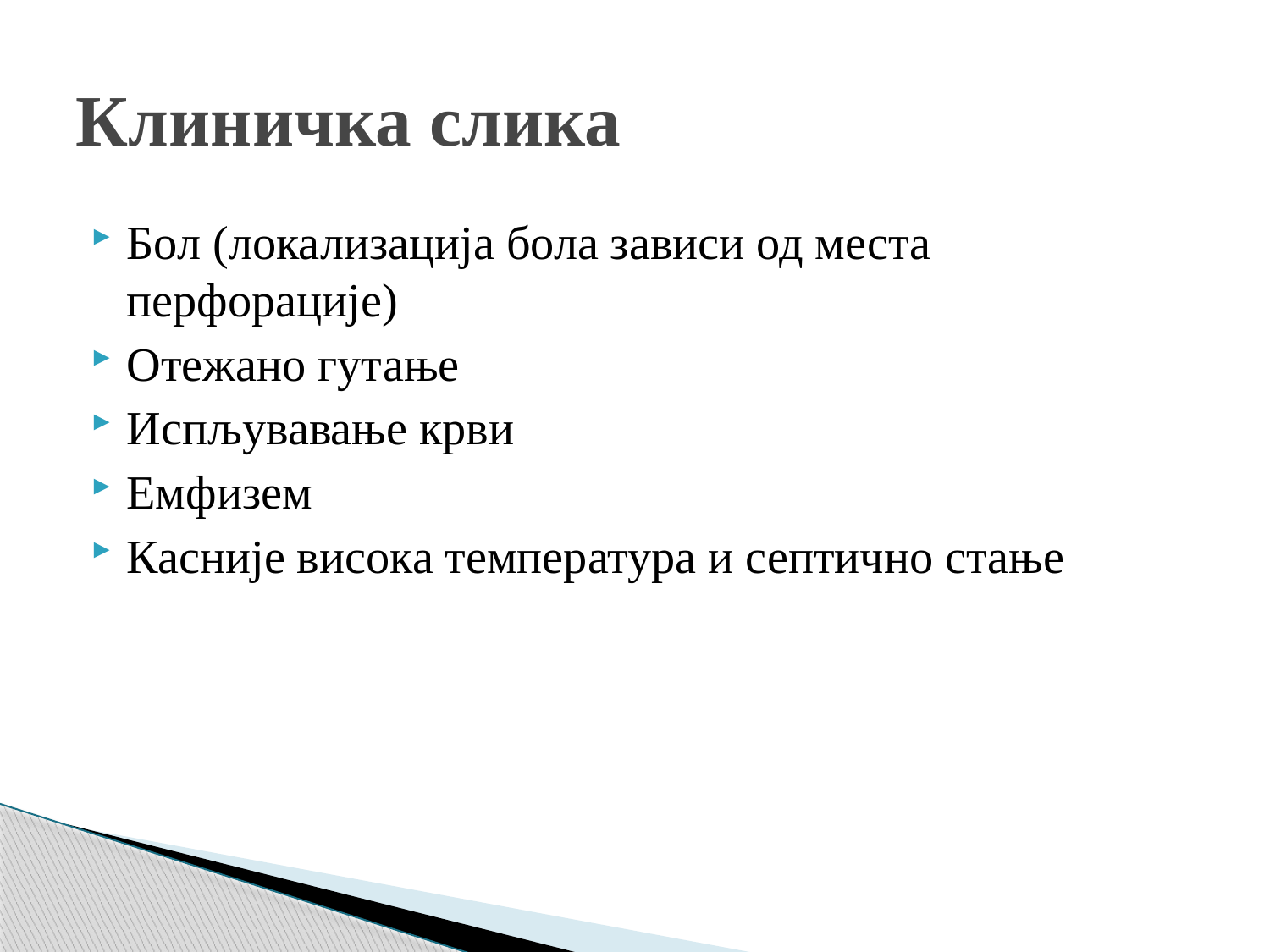

# Клиничка слика
Бол (локализација бола зависи од места перфорације)
Отежано гутање
Испљувавање крви
Емфизем
Касније висока температура и септично стање